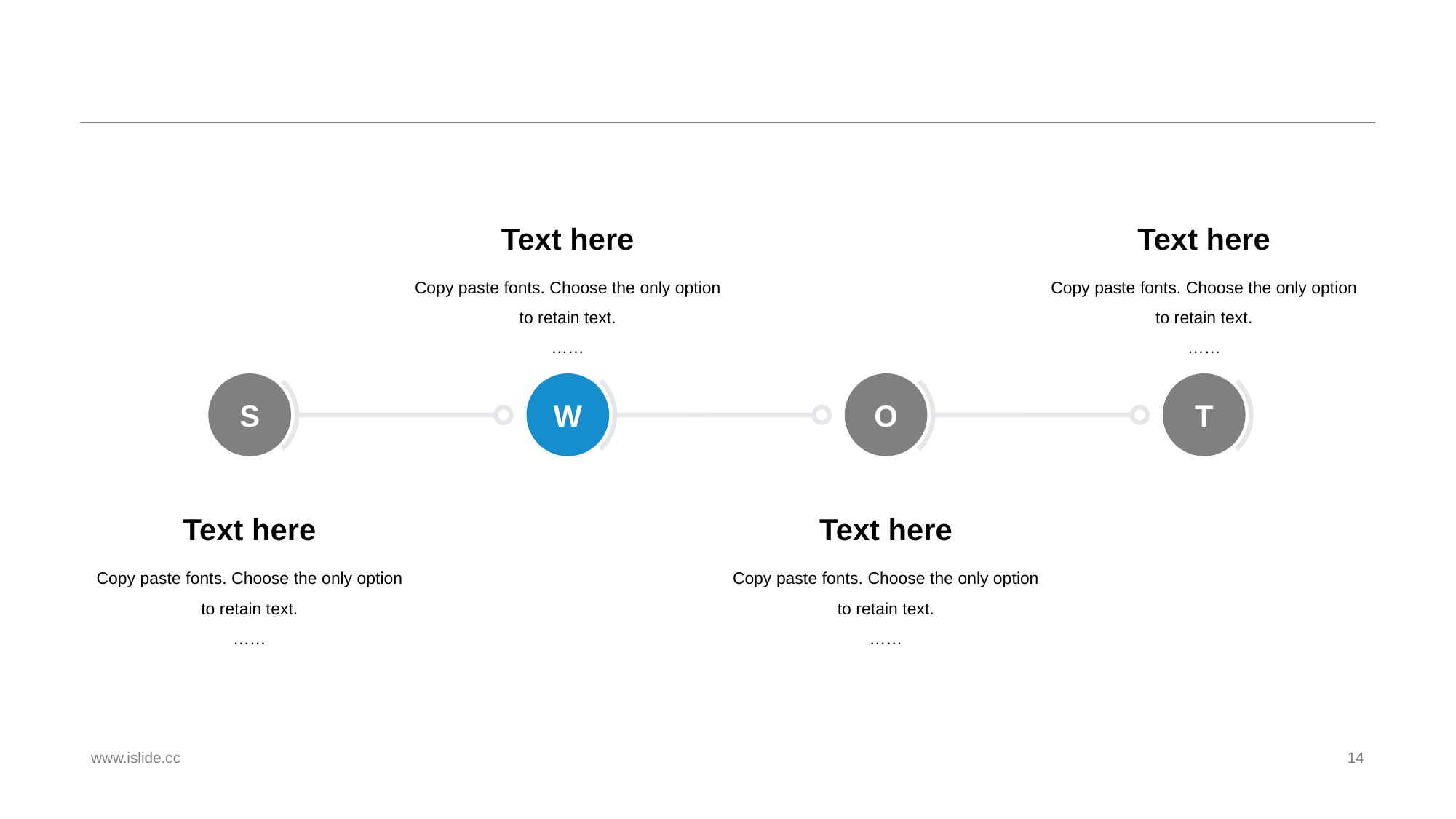

#
Text here
Copy paste fonts. Choose the only option to retain text.
……
Text here
Copy paste fonts. Choose the only option to retain text.
……

T
O
W
S

Text here
Copy paste fonts. Choose the only option to retain text.
……
Text here
Copy paste fonts. Choose the only option to retain text.
……
www.islide.cc
14